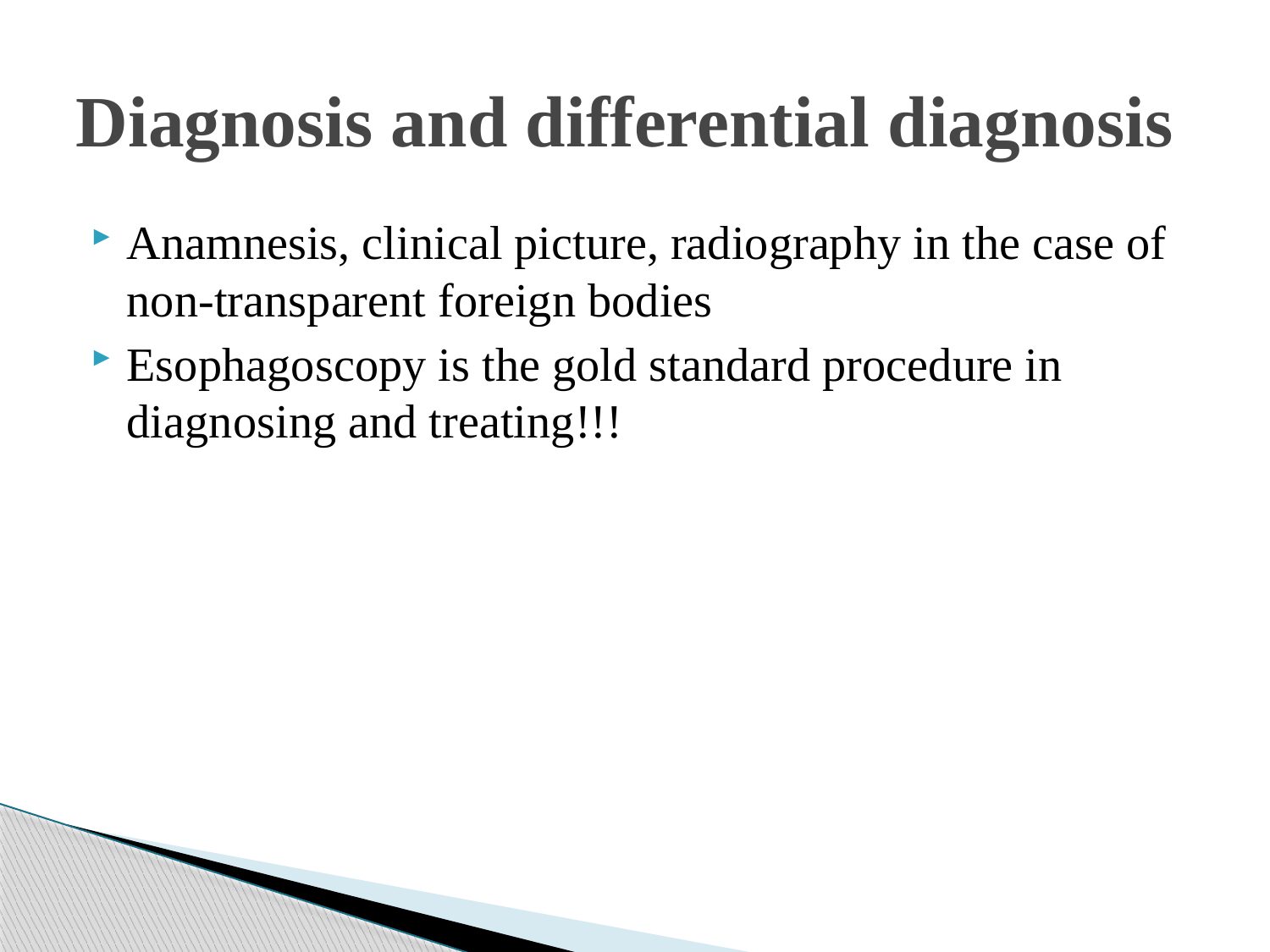

# Diagnosis and differential diagnosis
Anamnesis, clinical picture, radiography in the case of non-transparent foreign bodies
Esophagoscopy is the gold standard procedure in diagnosing and treating!!!